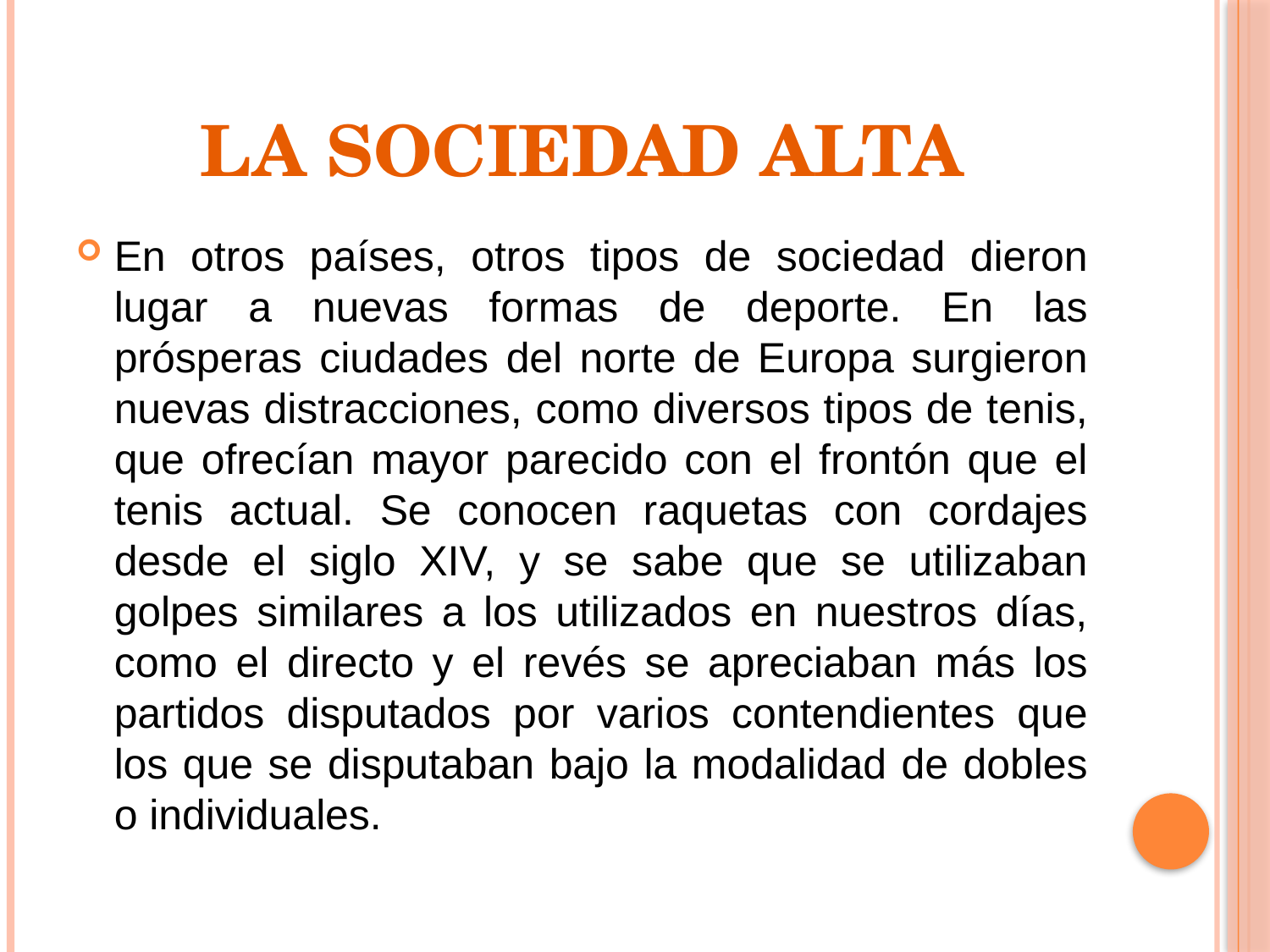

# La sociedad alta
En otros países, otros tipos de sociedad dieron lugar a nuevas formas de deporte. En las prósperas ciudades del norte de Europa surgieron nuevas distracciones, como diversos tipos de tenis, que ofrecían mayor parecido con el frontón que el tenis actual. Se conocen raquetas con cordajes desde el siglo XIV, y se sabe que se utilizaban golpes similares a los utilizados en nuestros días, como el directo y el revés se apreciaban más los partidos disputados por varios contendientes que los que se disputaban bajo la modalidad de dobles o individuales.